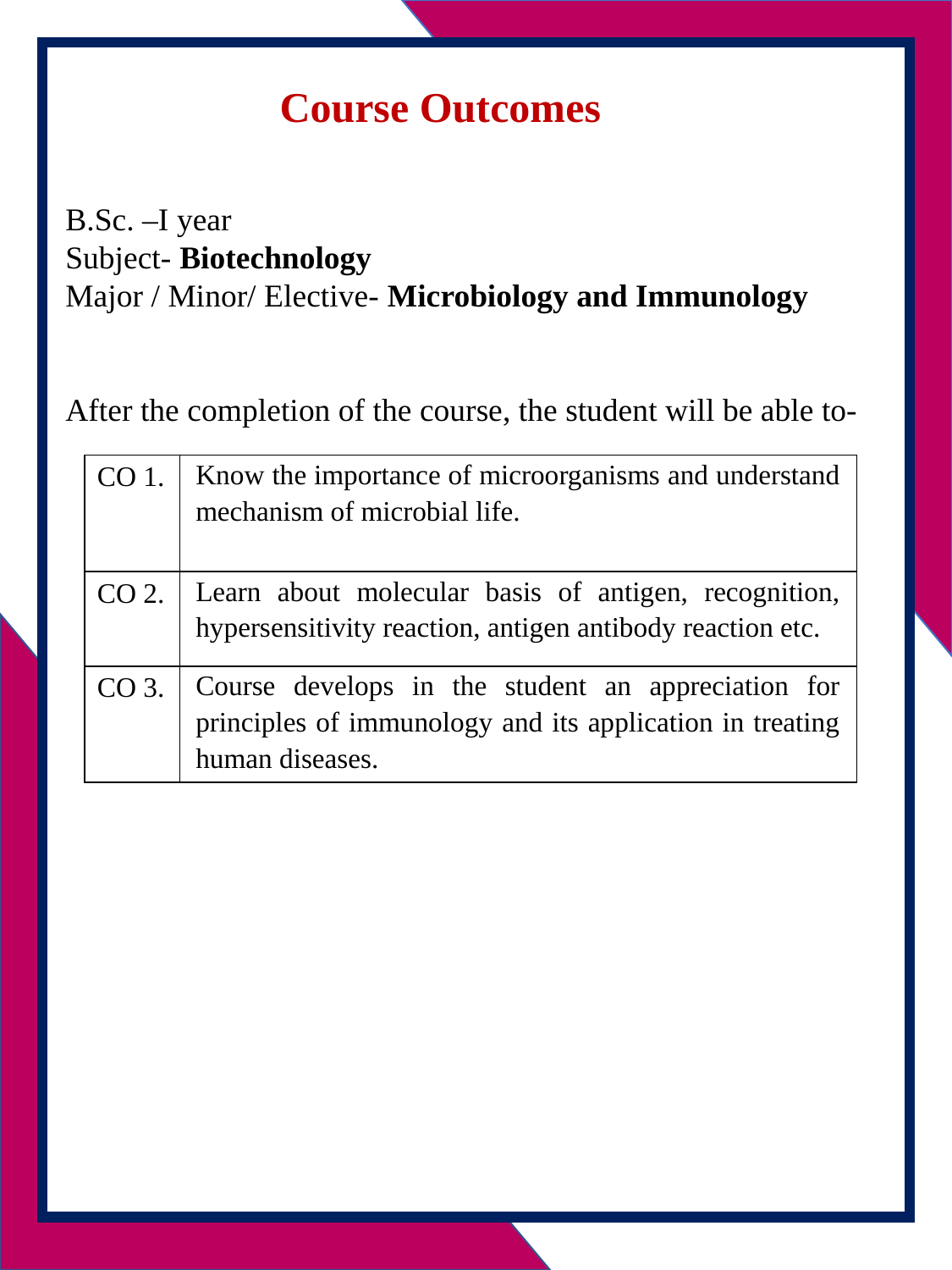

Course Outcomes

B.Sc. –I year
Subject- Biotechnology
Major / Minor/ Elective- Microbiology and Immunology

After the completion of the course, the student will be able to-

| CO 1. | Know the importance of microorganisms and understand mechanism of microbial life. |
| --- | --- |
| CO 2. | Learn about molecular basis of antigen, recognition, hypersensitivity reaction, antigen antibody reaction etc. |
| CO 3. | Course develops in the student an appreciation for principles of immunology and its application in treating human diseases. |